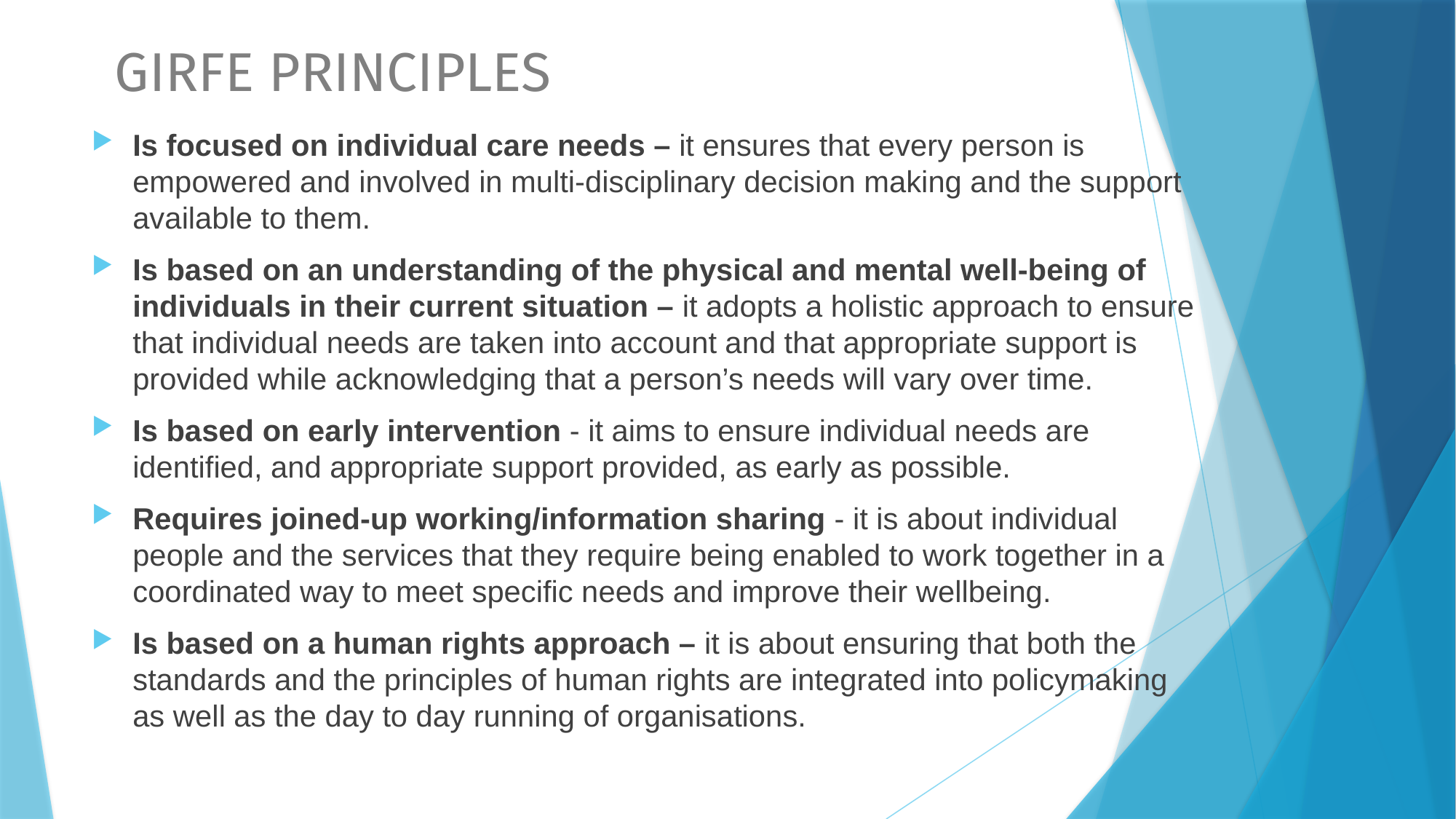

# GIRFE PRINCIPLES
Is focused on individual care needs – it ensures that every person is empowered and involved in multi-disciplinary decision making and the support available to them.
Is based on an understanding of the physical and mental well-being of individuals in their current situation – it adopts a holistic approach to ensure that individual needs are taken into account and that appropriate support is provided while acknowledging that a person’s needs will vary over time.
Is based on early intervention - it aims to ensure individual needs are identified, and appropriate support provided, as early as possible.
Requires joined-up working/information sharing - it is about individual people and the services that they require being enabled to work together in a coordinated way to meet specific needs and improve their wellbeing.
Is based on a human rights approach – it is about ensuring that both the standards and the principles of human rights are integrated into policymaking as well as the day to day running of organisations.